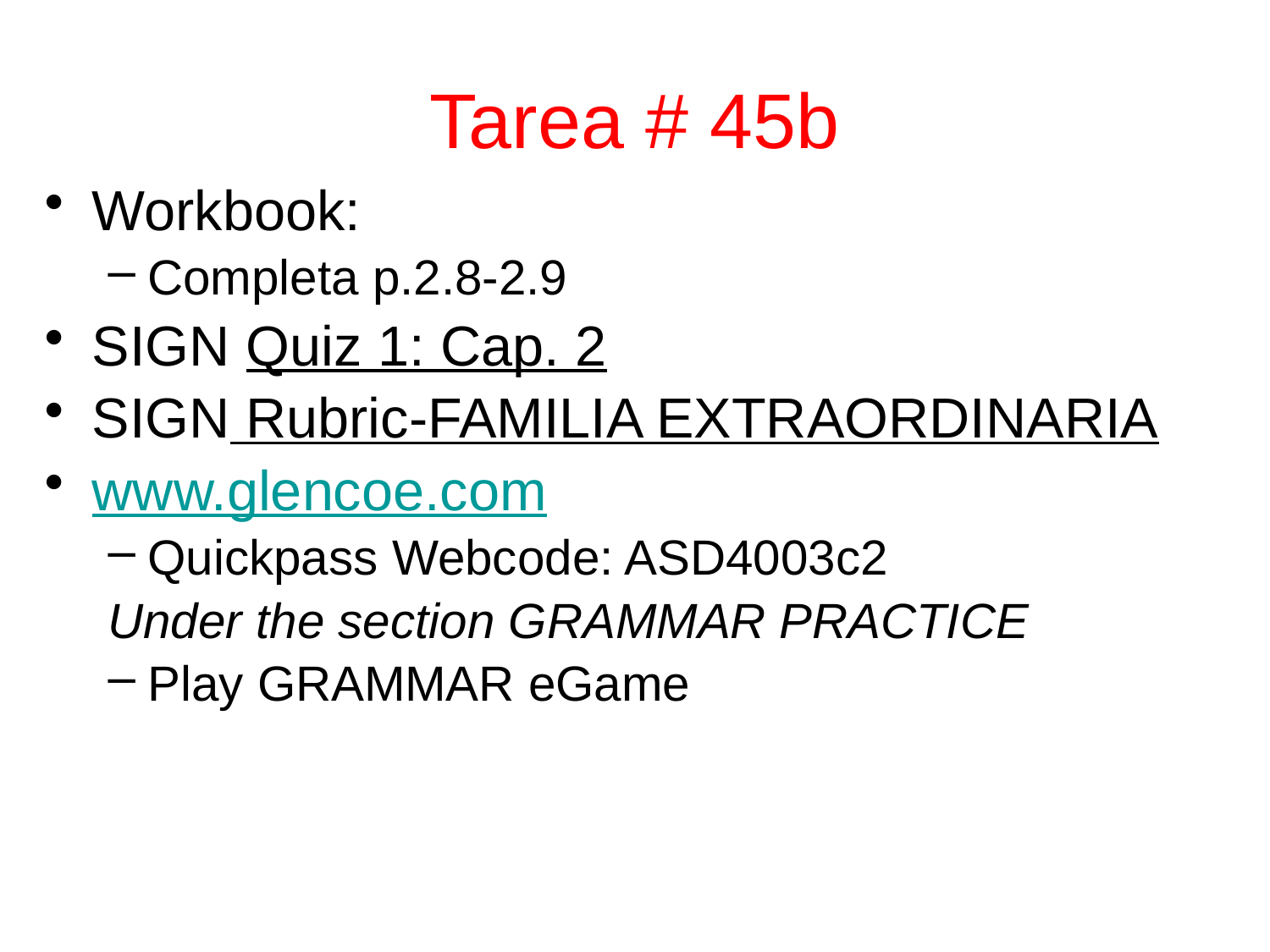

# Tarea # 45b
Workbook:
Completa p.2.8-2.9
SIGN Quiz 1: Cap. 2
SIGN Rubric-FAMILIA EXTRAORDINARIA
www.glencoe.com
Quickpass Webcode: ASD4003c2
Under the section GRAMMAR PRACTICE
Play GRAMMAR eGame